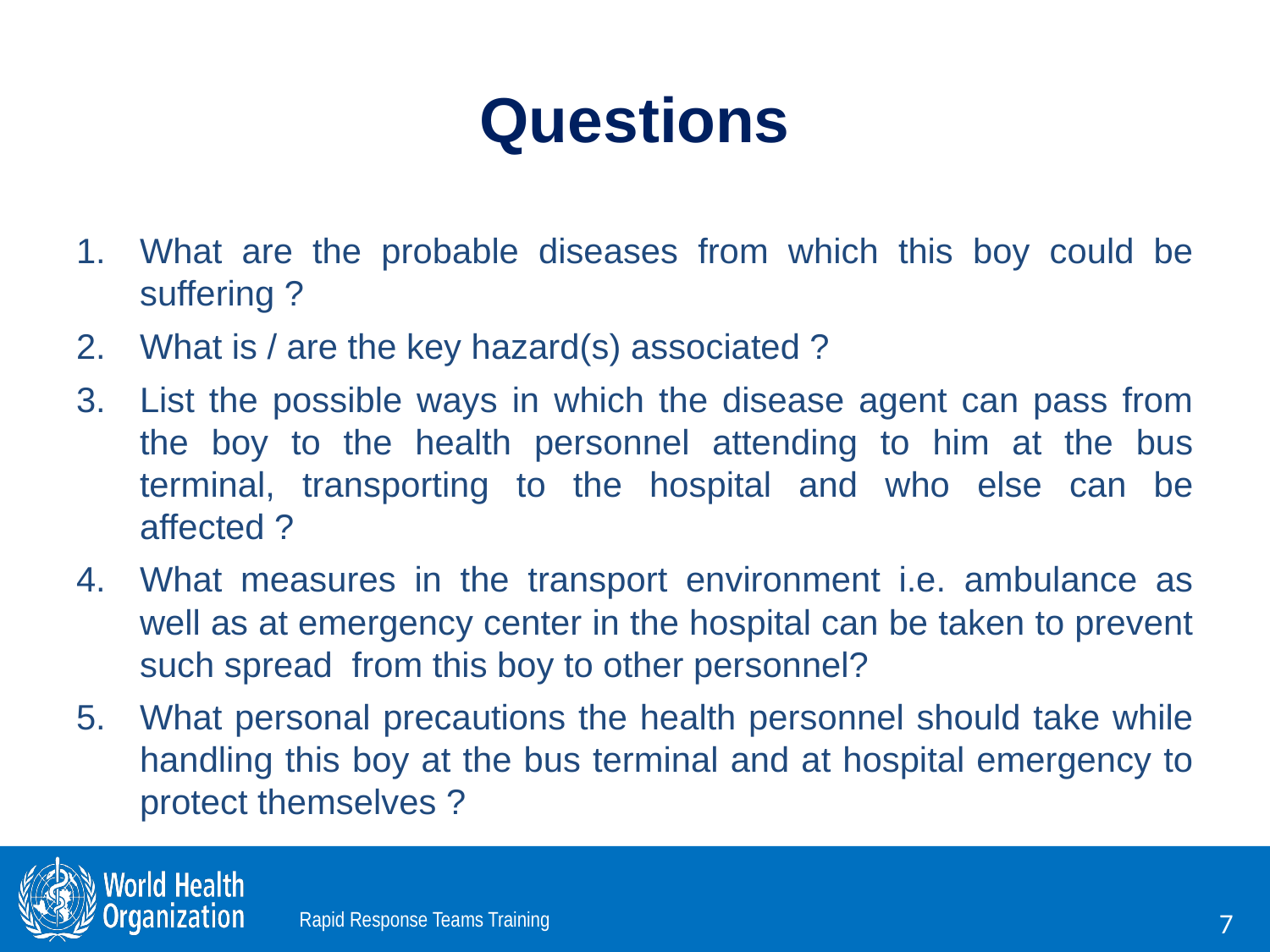

# Questions
What are the probable diseases from which this boy could be suffering ?
What is / are the key hazard(s) associated ?
List the possible ways in which the disease agent can pass from the boy to the health personnel attending to him at the bus terminal, transporting to the hospital and who else can be affected ?
What measures in the transport environment i.e. ambulance as well as at emergency center in the hospital can be taken to prevent such spread  from this boy to other personnel?
What personal precautions the health personnel should take while handling this boy at the bus terminal and at hospital emergency to protect themselves ?